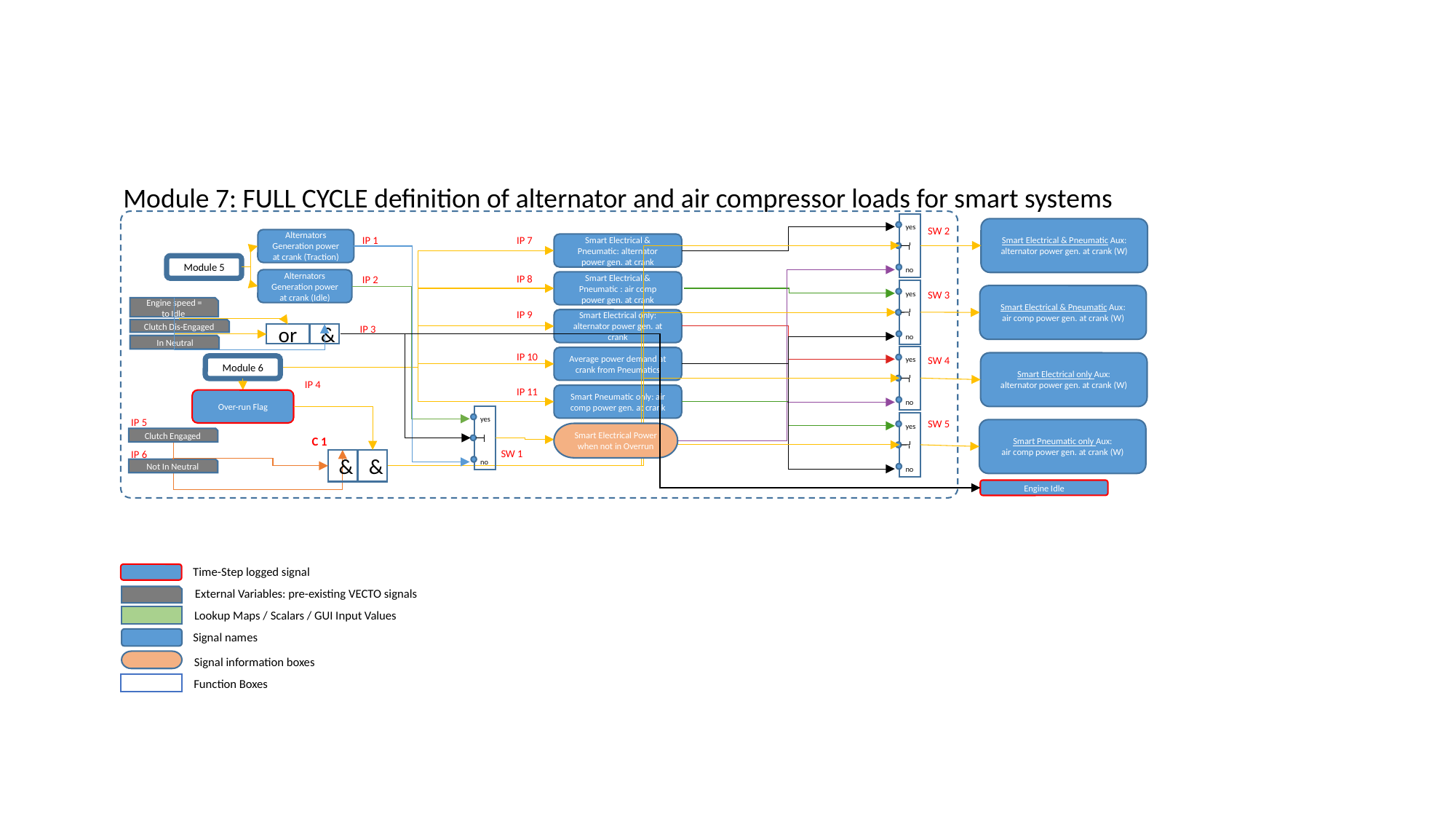

Module 7: FULL CYCLE definition of alternator and air compressor loads for smart systems

yes
no
Smart Electrical & Pneumatic Aux:
alternator power gen. at crank (W)
SW 2
IP 7
Alternators Generation power at crank (Traction)
IP 1
Smart Electrical & Pneumatic: alternator power gen. at crank
Module 5
IP 8
IP 2
Alternators Generation power at crank (Idle)
Smart Electrical & Pneumatic : air comp power gen. at crank

yes
no
SW 3
Smart Electrical & Pneumatic Aux:
air comp power gen. at crank (W)
 Engine speed = to Idle
IP 9
Smart Electrical only: alternator power gen. at crank
IP 3
Clutch Dis-Engaged
or
&
 In Neutral
IP 10

yes
no
Average power demand at crank from Pneumatics
SW 4
Smart Electrical only Aux:
alternator power gen. at crank (W)
Module 6
IP 4
IP 11
Smart Pneumatic only: air comp power gen. at crank
Over-run Flag

yes
no
IP 5

yes
no
SW 5
Smart Pneumatic only Aux:
air comp power gen. at crank (W)
Smart Electrical Power when not in Overrun
Clutch Engaged
C 1
SW 1
IP 6
&
&
Not In Neutral
Engine Idle
Time-Step logged signal

External Variables: pre-existing VECTO signals

Lookup Maps / Scalars / GUI Input Values

Signal names

Signal information boxes

Function Boxes